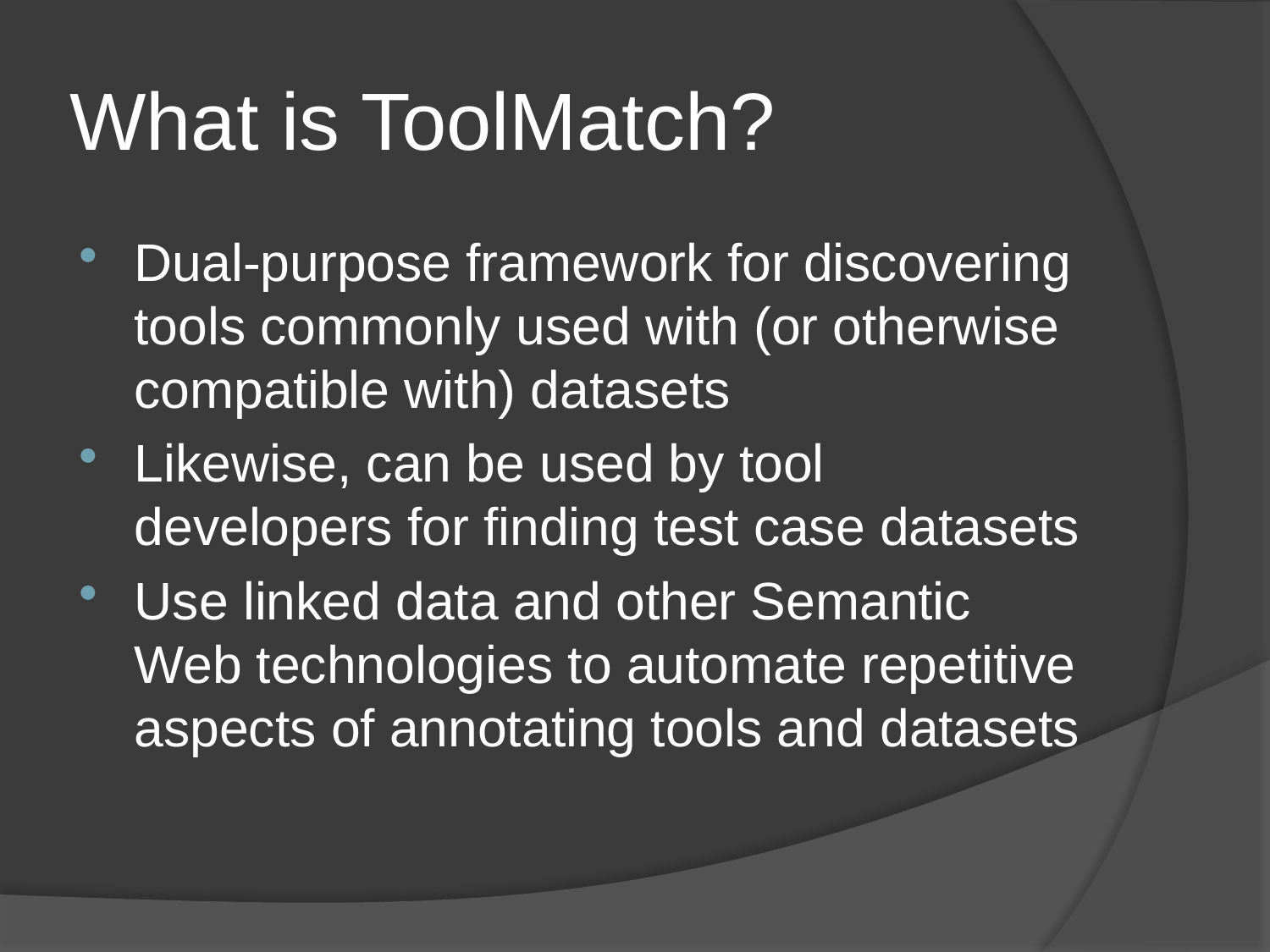

# What is ToolMatch?
Dual-purpose framework for discovering tools commonly used with (or otherwise compatible with) datasets
Likewise, can be used by tool developers for finding test case datasets
Use linked data and other Semantic Web technologies to automate repetitive aspects of annotating tools and datasets